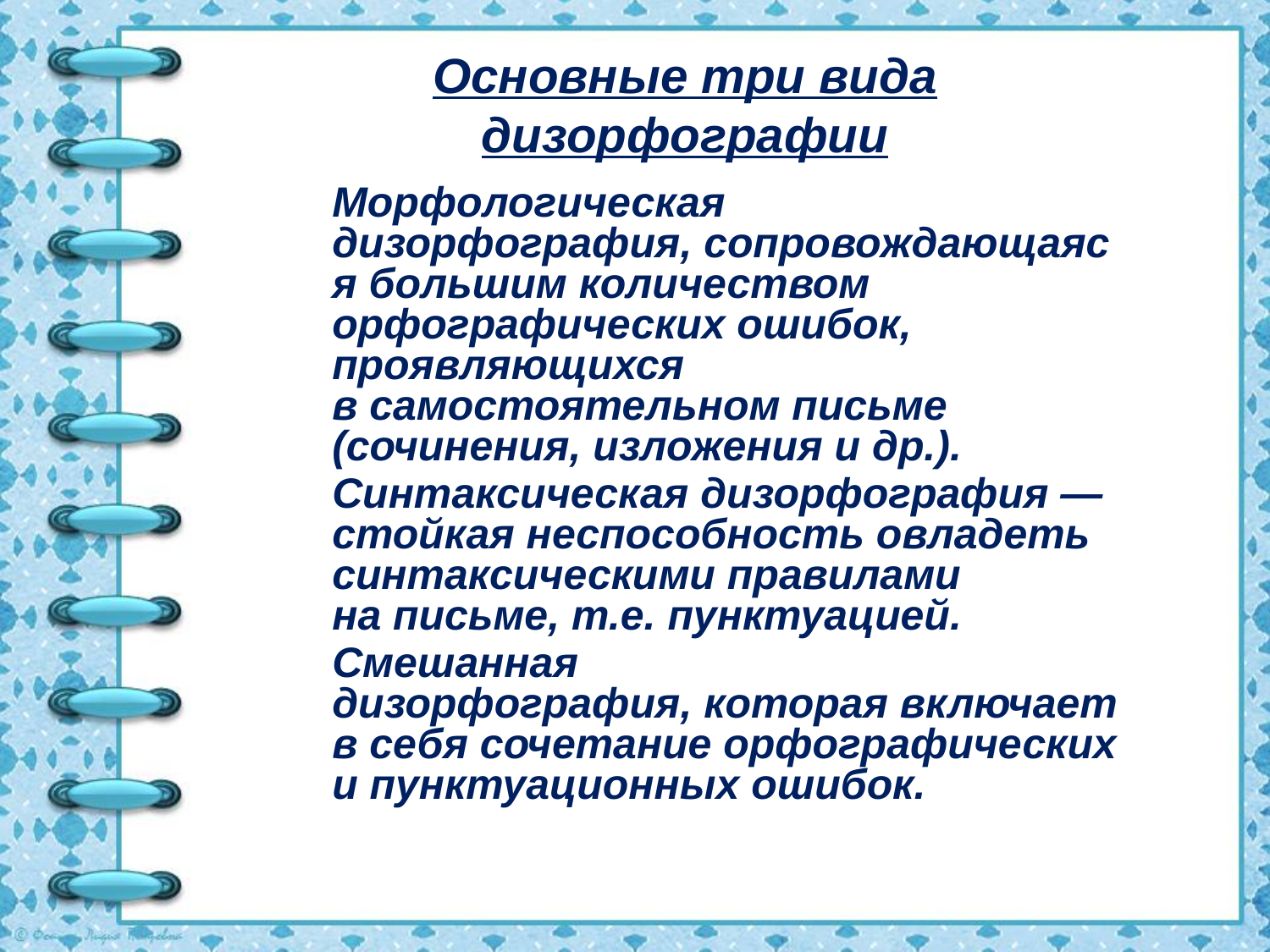

# Основные три вида дизорфографии
Морфологическая дизорфография, сопровождающаяся большим количеством орфографических ошибок, проявляющихся в самостоятельном письме (сочинения, изложения и др.).
Синтаксическая дизорфография — стойкая неспособность овладеть синтаксическими правилами на письме, т.е. пунктуацией.
Смешанная дизорфография, которая включает в себя сочетание орфографических и пунктуационных ошибок.